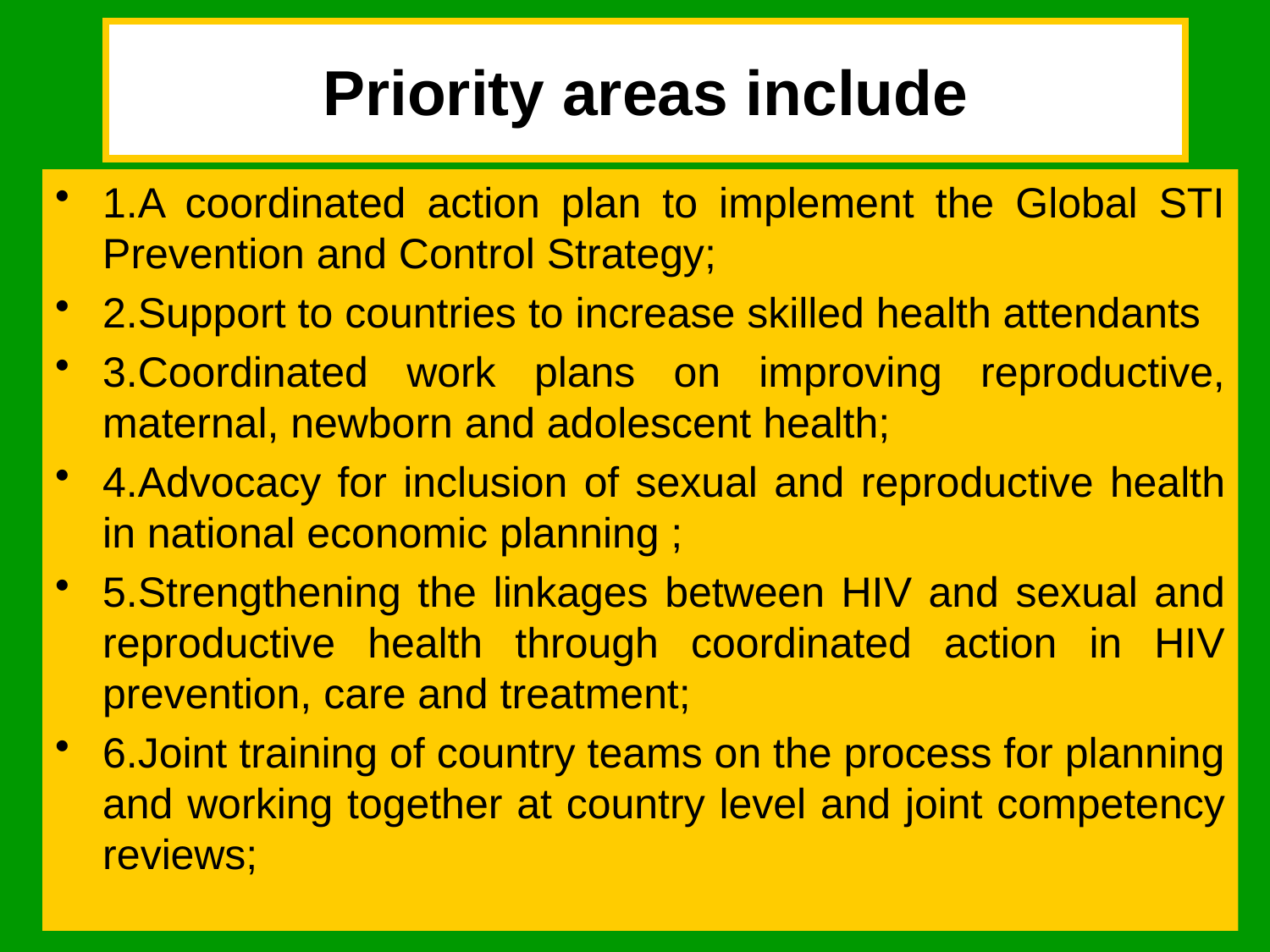

# Priority areas include
1.A coordinated action plan to implement the Global STI Prevention and Control Strategy;
2.Support to countries to increase skilled health attendants
3.Coordinated work plans on improving reproductive, maternal, newborn and adolescent health;
4.Advocacy for inclusion of sexual and reproductive health in national economic planning ;
5.Strengthening the linkages between HIV and sexual and reproductive health through coordinated action in HIV prevention, care and treatment;
6.Joint training of country teams on the process for planning and working together at country level and joint competency reviews;

National Family Health Survey-2